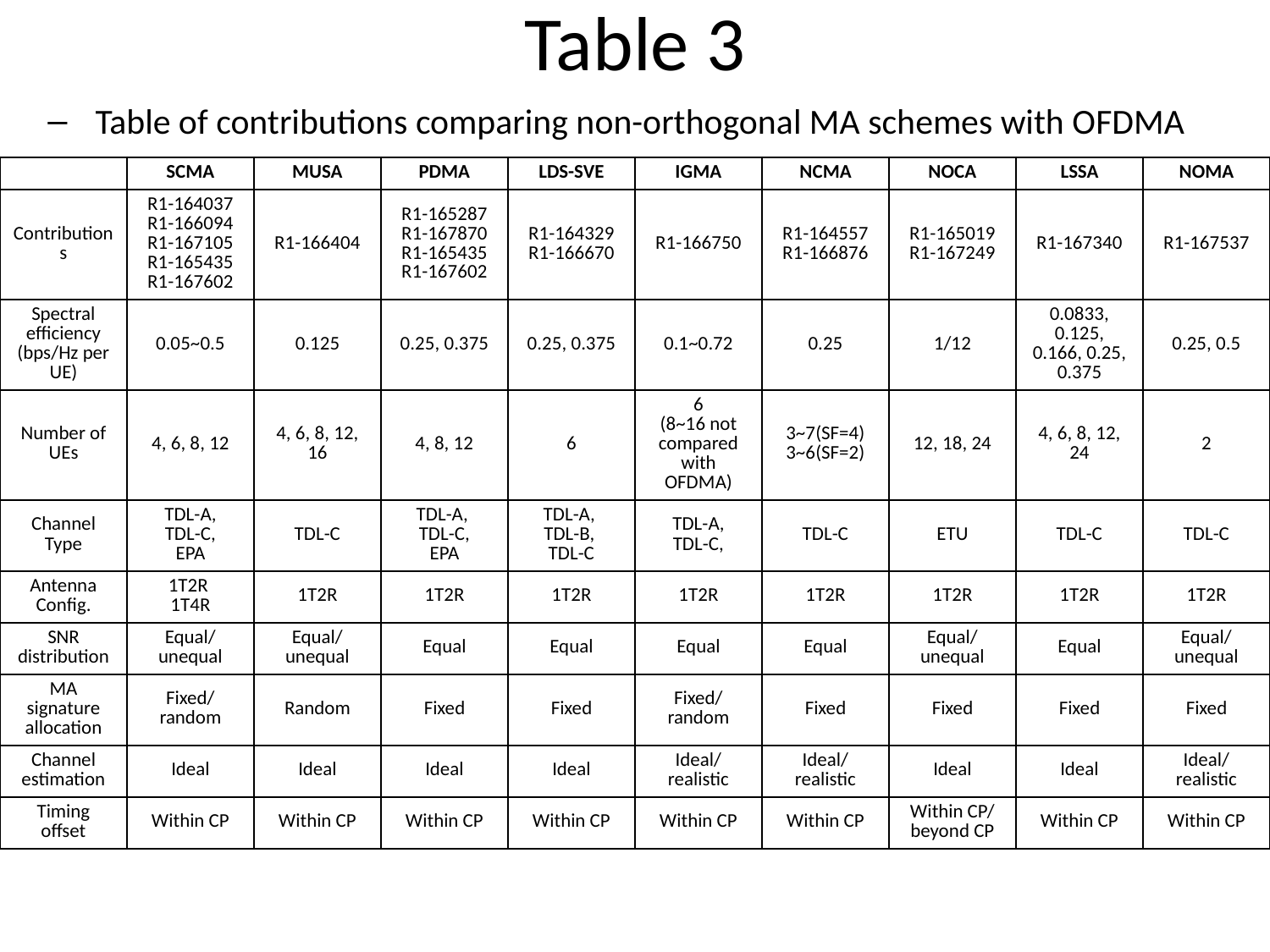

# Table 3
Table of contributions comparing non-orthogonal MA schemes with OFDMA
|  | SCMA | MUSA | PDMA | LDS-SVE | IGMA | NCMA | NOCA | LSSA | NOMA |
| --- | --- | --- | --- | --- | --- | --- | --- | --- | --- |
| Contributions | R1-164037 R1-166094 R1-167105 R1-165435 R1-167602 | R1-166404 | R1-165287 R1-167870 R1-165435 R1-167602 | R1-164329 R1-166670 | R1-166750 | R1-164557 R1-166876 | R1-165019 R1-167249 | R1-167340 | R1-167537 |
| Spectral efficiency (bps/Hz per UE) | 0.05~0.5 | 0.125 | 0.25, 0.375 | 0.25, 0.375 | 0.1~0.72 | 0.25 | 1/12 | 0.0833, 0.125, 0.166, 0.25, 0.375 | 0.25, 0.5 |
| Number of UEs | 4, 6, 8, 12 | 4, 6, 8, 12, 16 | 4, 8, 12 | 6 | 6 (8~16 not compared with OFDMA) | 3~7(SF=4) 3~6(SF=2) | 12, 18, 24 | 4, 6, 8, 12, 24 | 2 |
| Channel Type | TDL-A, TDL-C, EPA | TDL-C | TDL-A, TDL-C, EPA | TDL-A, TDL-B, TDL-C | TDL-A, TDL-C, | TDL-C | ETU | TDL-C | TDL-C |
| Antenna Config. | 1T2R 1T4R | 1T2R | 1T2R | 1T2R | 1T2R | 1T2R | 1T2R | 1T2R | 1T2R |
| SNR distribution | Equal/ unequal | Equal/ unequal | Equal | Equal | Equal | Equal | Equal/ unequal | Equal | Equal/ unequal |
| MA signature allocation | Fixed/ random | Random | Fixed | Fixed | Fixed/ random | Fixed | Fixed | Fixed | Fixed |
| Channel estimation | Ideal | Ideal | Ideal | Ideal | Ideal/ realistic | Ideal/ realistic | Ideal | Ideal | Ideal/ realistic |
| Timing offset | Within CP | Within CP | Within CP | Within CP | Within CP | Within CP | Within CP/ beyond CP | Within CP | Within CP |